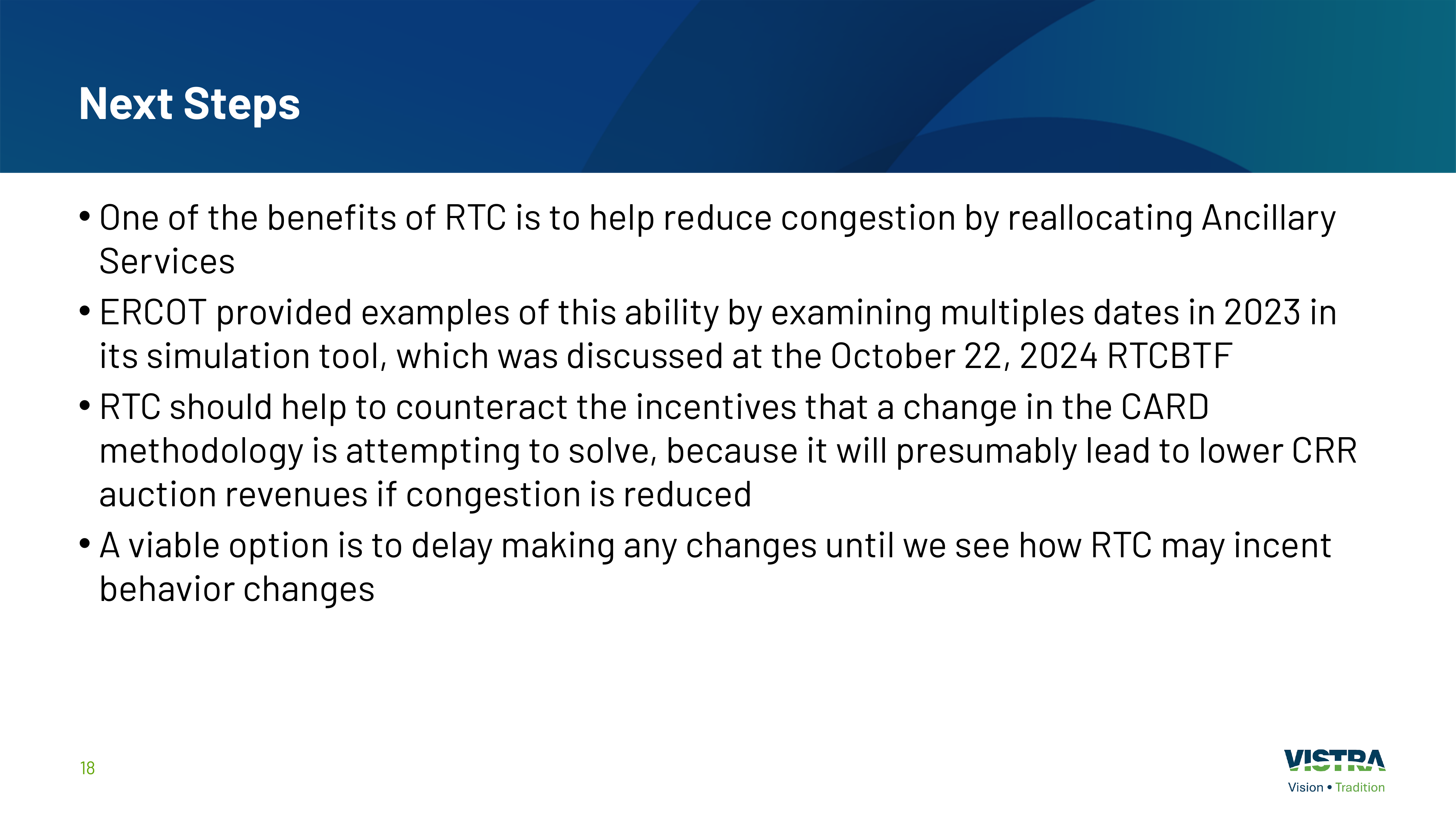

# Next Steps
One of the benefits of RTC is to help reduce congestion by reallocating Ancillary Services
ERCOT provided examples of this ability by examining multiples dates in 2023 in its simulation tool, which was discussed at the October 22, 2024 RTCBTF
RTC should help to counteract the incentives that a change in the CARD methodology is attempting to solve, because it will presumably lead to lower CRR auction revenues if congestion is reduced
A viable option is to delay making any changes until we see how RTC may incent behavior changes